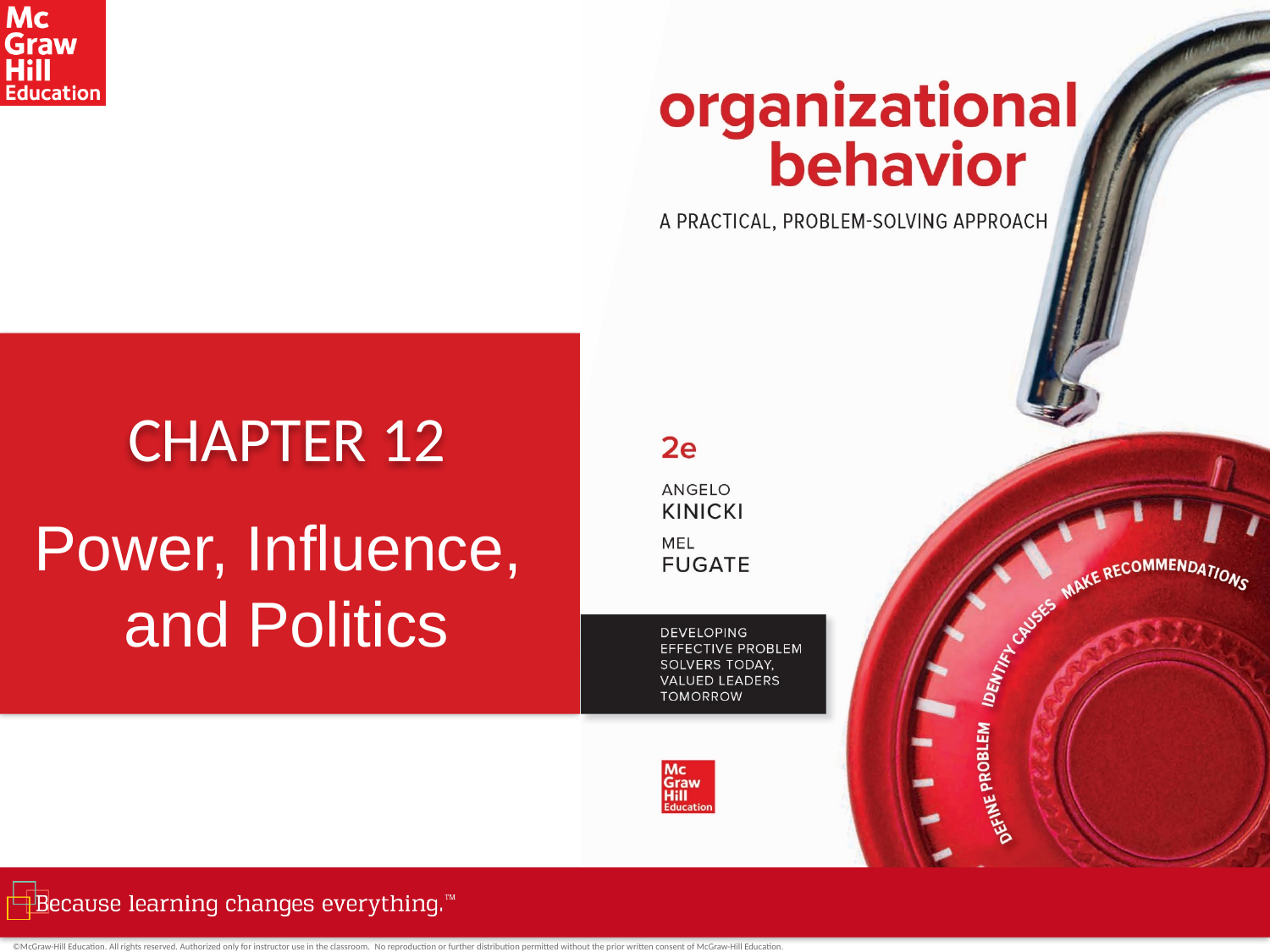

# CHAPTER 12
Power, Influence,
and Politics